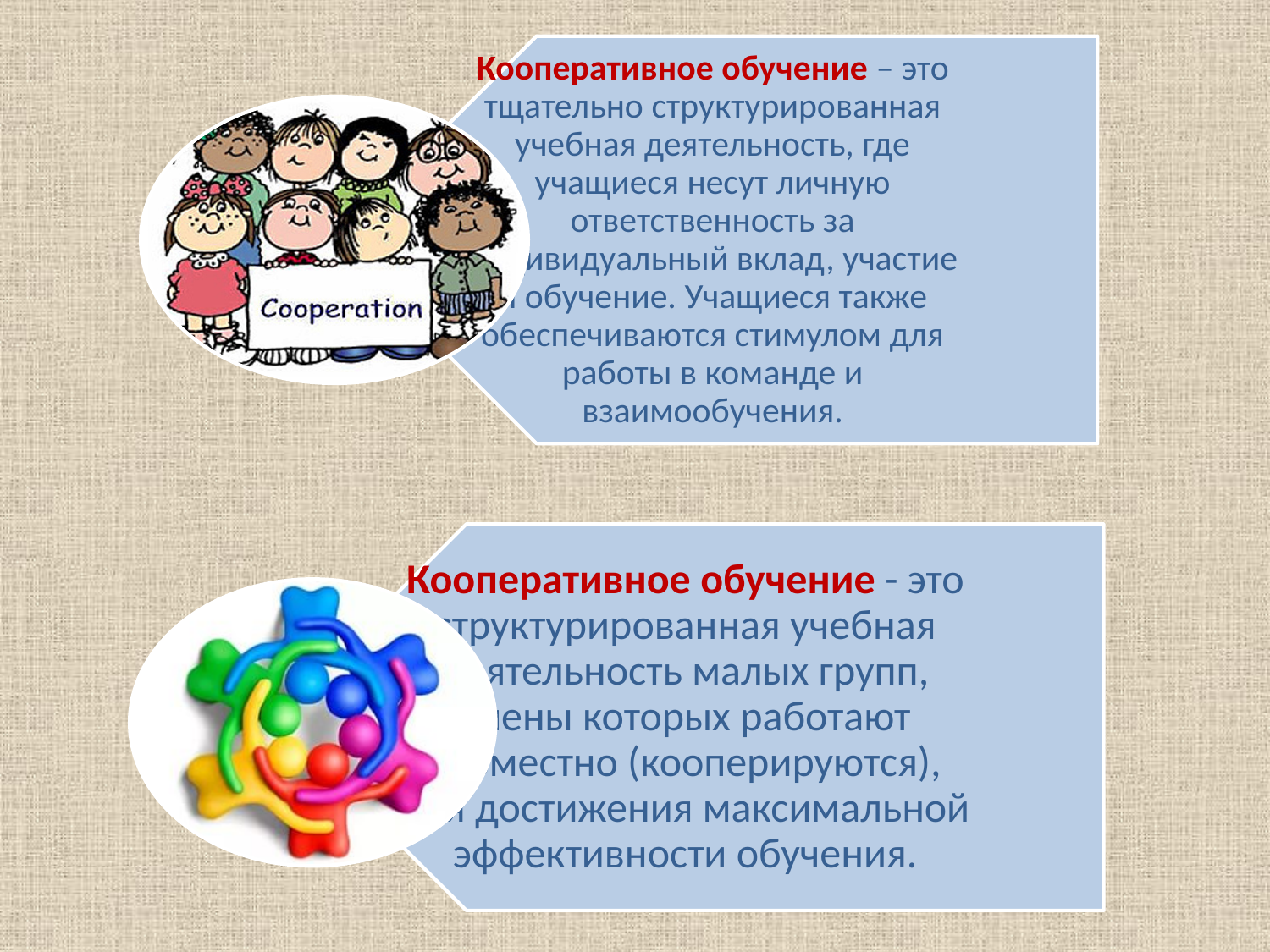

Кооперативное обучение – это тщательно структурированная учебная деятельность, где учащиеся несут личную ответственность за индивидуальный вклад, участие и обучение. Учащиеся также обеспечиваются стимулом для работы в команде и взаимообучения.
Кооперативное обучение - это структурированная учебная деятельность малых групп, члены которых работают совместно (кооперируются), для достижения максимальной эффективности обучения.